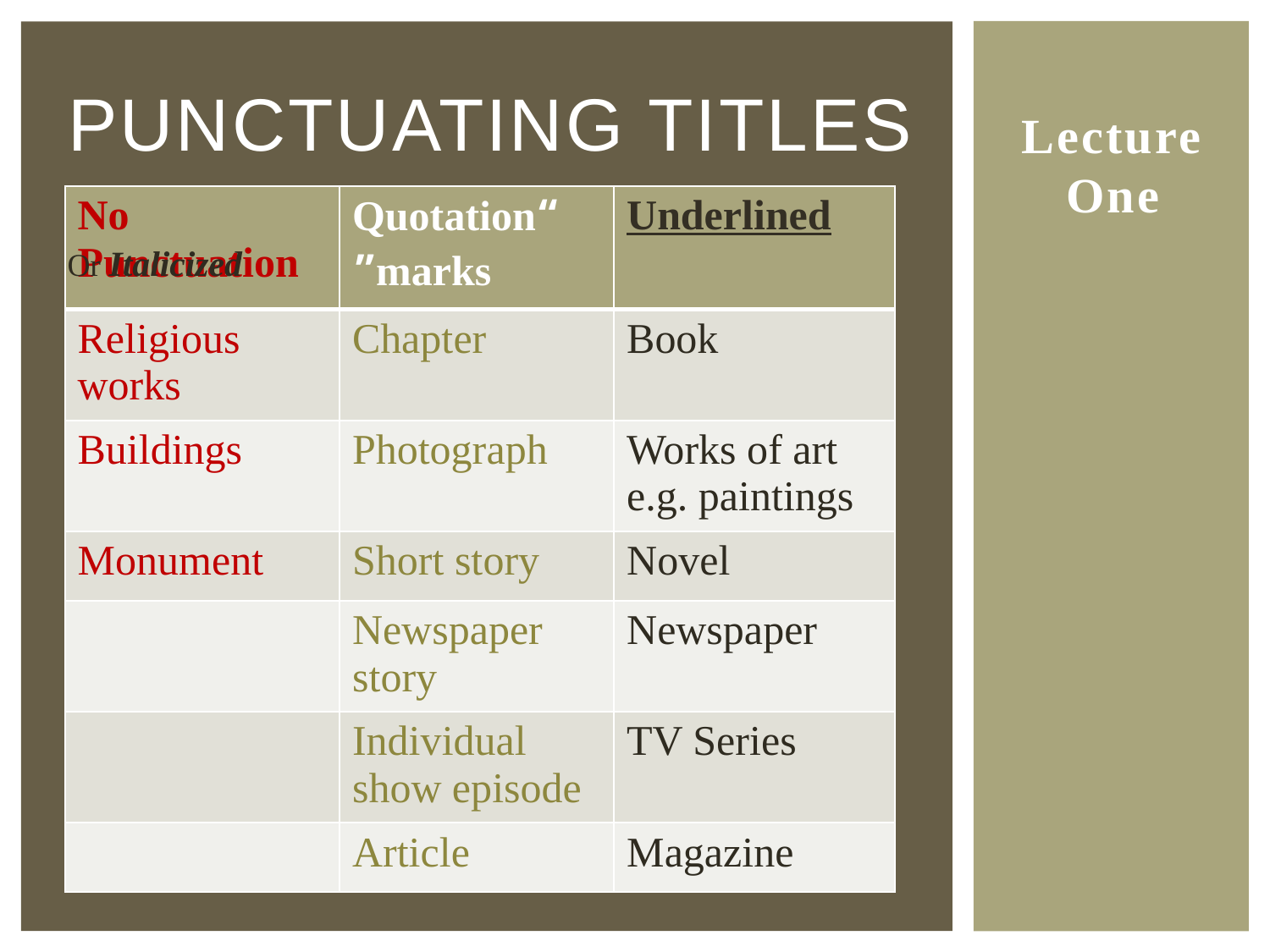

Lecture One
# Punctuating Titles
| No Punctuation | “Quotation marks” | Underlined |
| --- | --- | --- |
| Religious works | Chapter | Book |
| Buildings | Photograph | Works of art e.g. paintings |
| Monument | Short story | Novel |
|  | Newspaper story | Newspaper |
|  | Individual show episode | TV Series |
|  | Article | Magazine |
Or Italicized